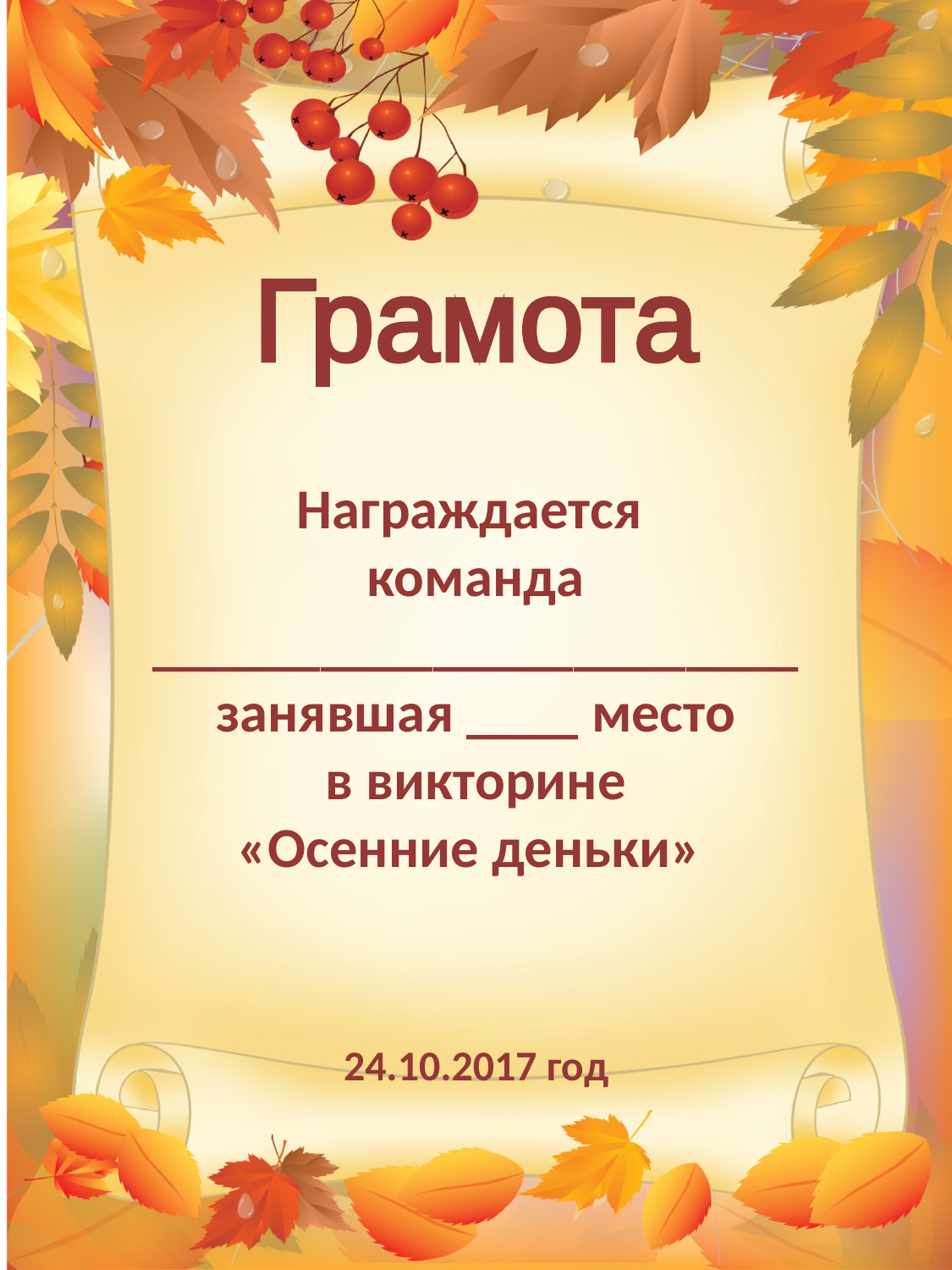

Грамота
Награждается
команда
_______________________
занявшая ____ место
 в викторине
«Осенние деньки»
24.10.2017 год